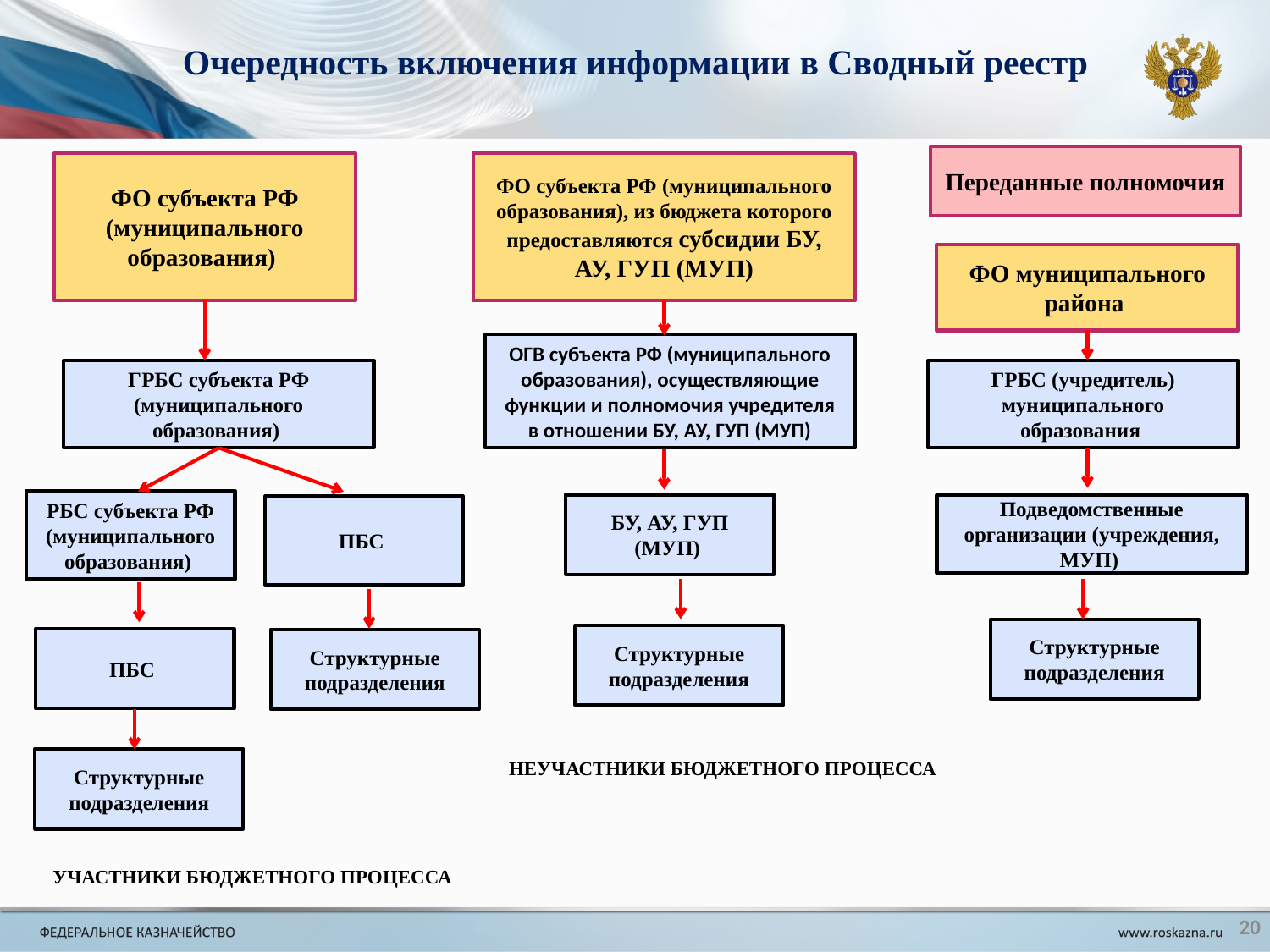

Очередность включения информации в Сводный реестр
Переданные полномочия
ФО субъекта РФ (муниципального образования)
ФО субъекта РФ (муниципального образования), из бюджета которого предоставляются субсидии БУ, АУ, ГУП (МУП)
ФО муниципального района
ОГВ субъекта РФ (муниципального образования), осуществляющие функции и полномочия учредителя в отношении БУ, АУ, ГУП (МУП)
ГРБС субъекта РФ (муниципального образования)
ГРБС (учредитель) муниципального образования

РБС субъекта РФ (муниципального образования)
БУ, АУ, ГУП (МУП)
Подведомственные организации (учреждения, МУП)
ПБС
Структурные подразделения
Структурные подразделения
ПБС
Структурные подразделения
НЕУЧАСТНИКИ БЮДЖЕТНОГО ПРОЦЕССА
Структурные подразделения
УЧАСТНИКИ БЮДЖЕТНОГО ПРОЦЕССА
20